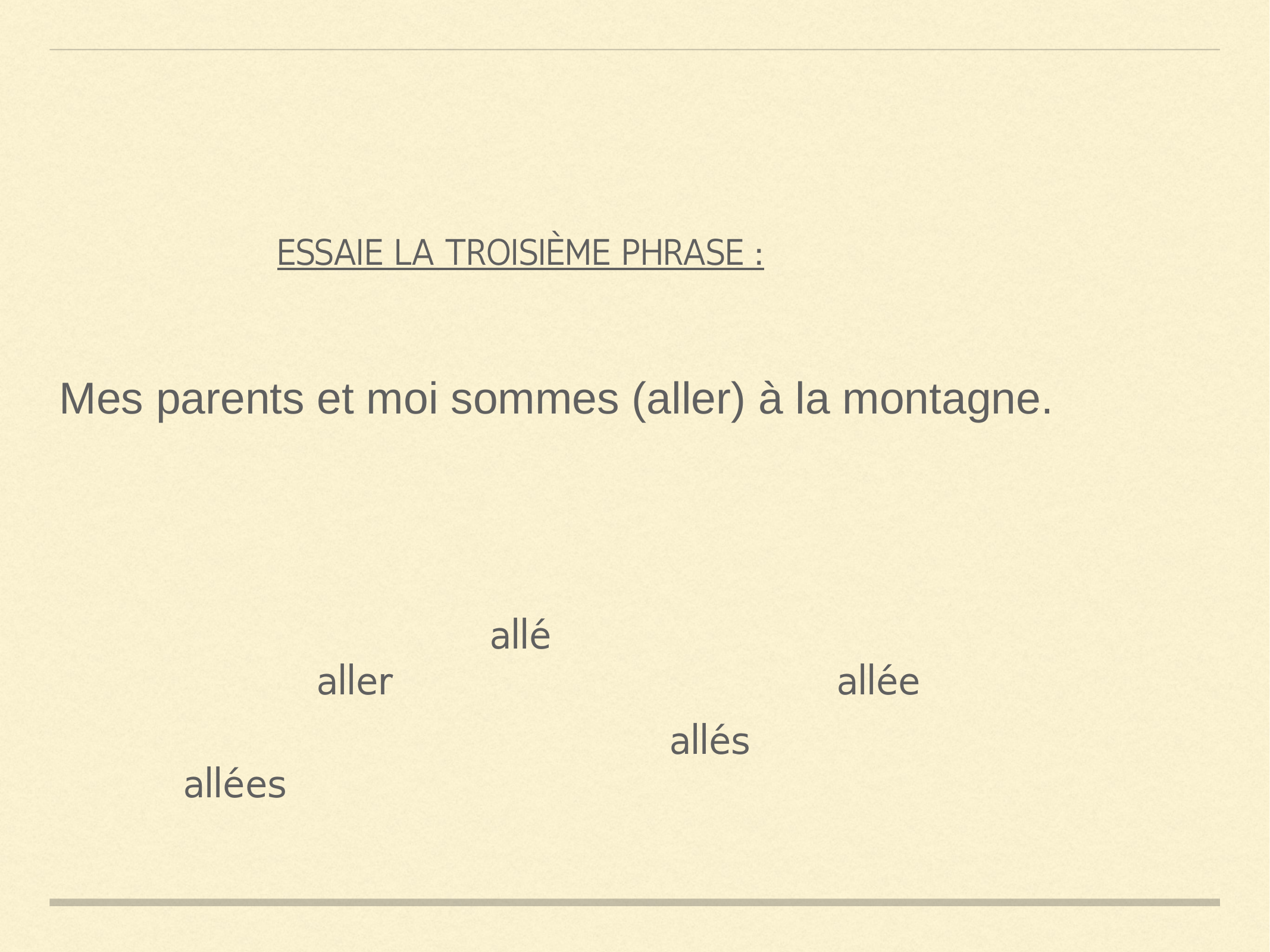

ESSAIE LA TROISIÈME PHRASE :
Mes parents et moi sommes (aller) à la montagne.
allé
aller
allée
allés
allées